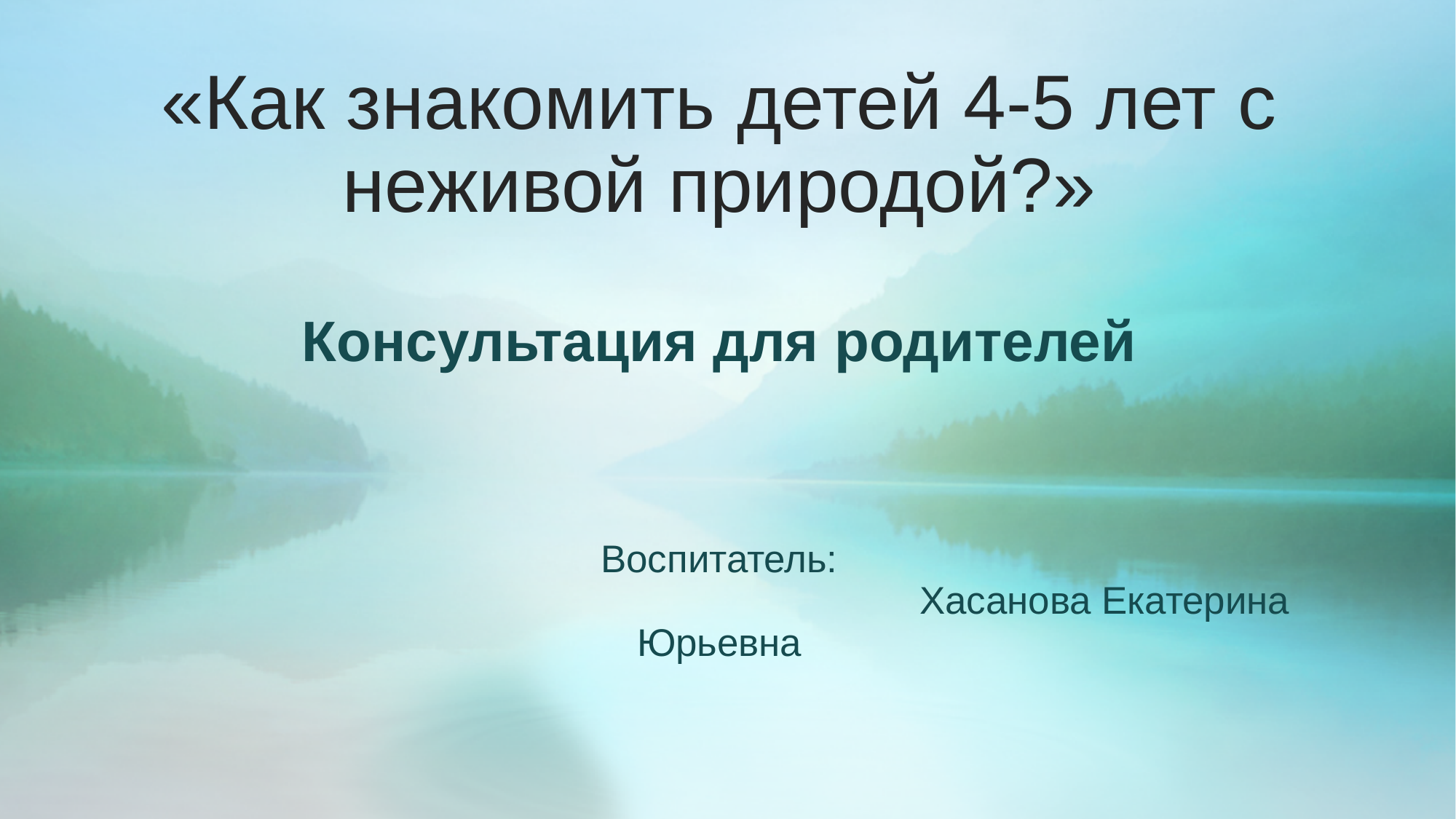

# «Как знакомить детей 4-5 лет с неживой природой?» Консультация для родителей Воспитатель: Хасанова Екатерина Юрьевна